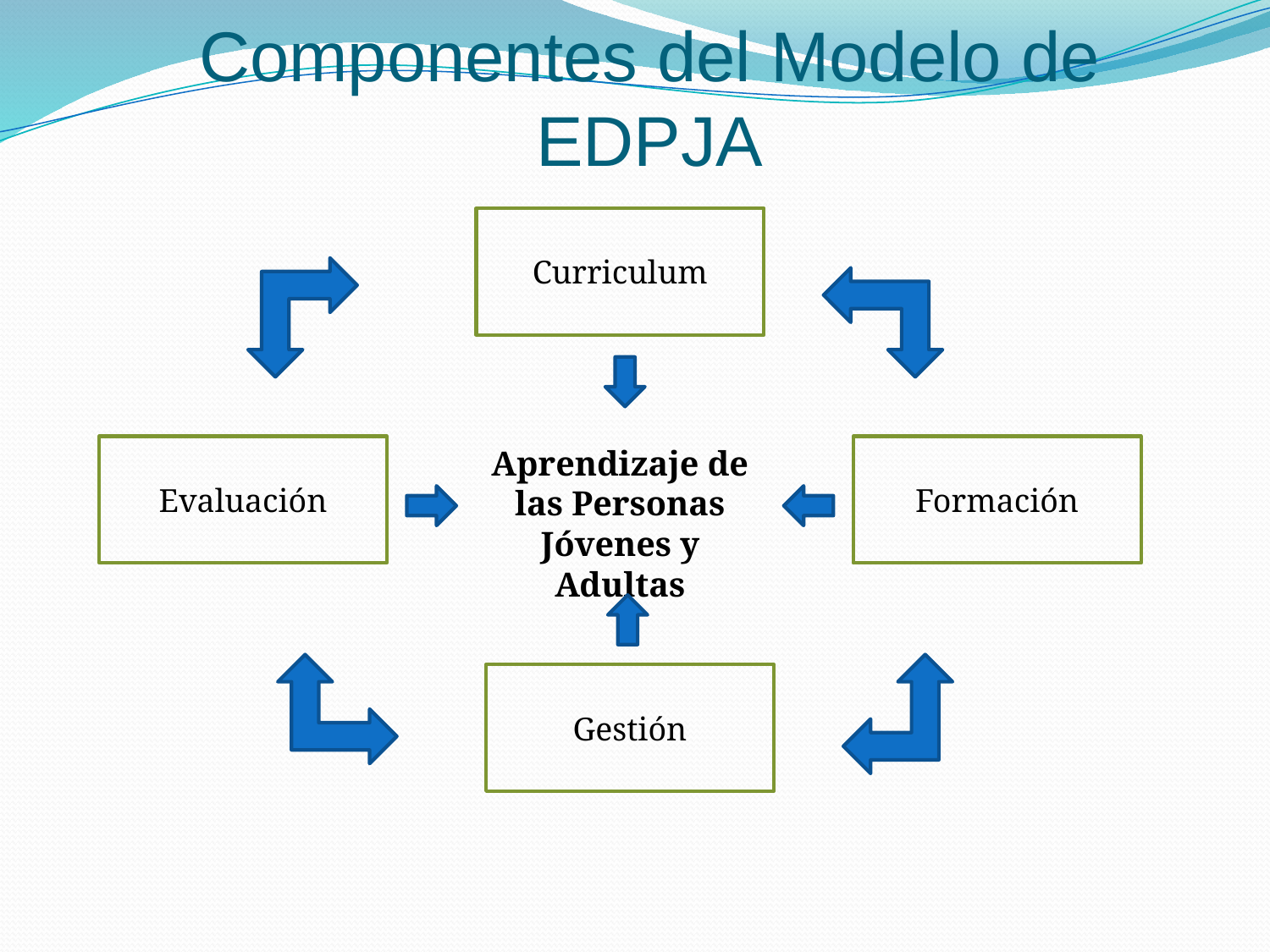

# Componentes del Modelo de EDPJA

Curriculum

Evaluación

Aprendizaje de las Personas Jóvenes y Adultas

Formación

Gestión